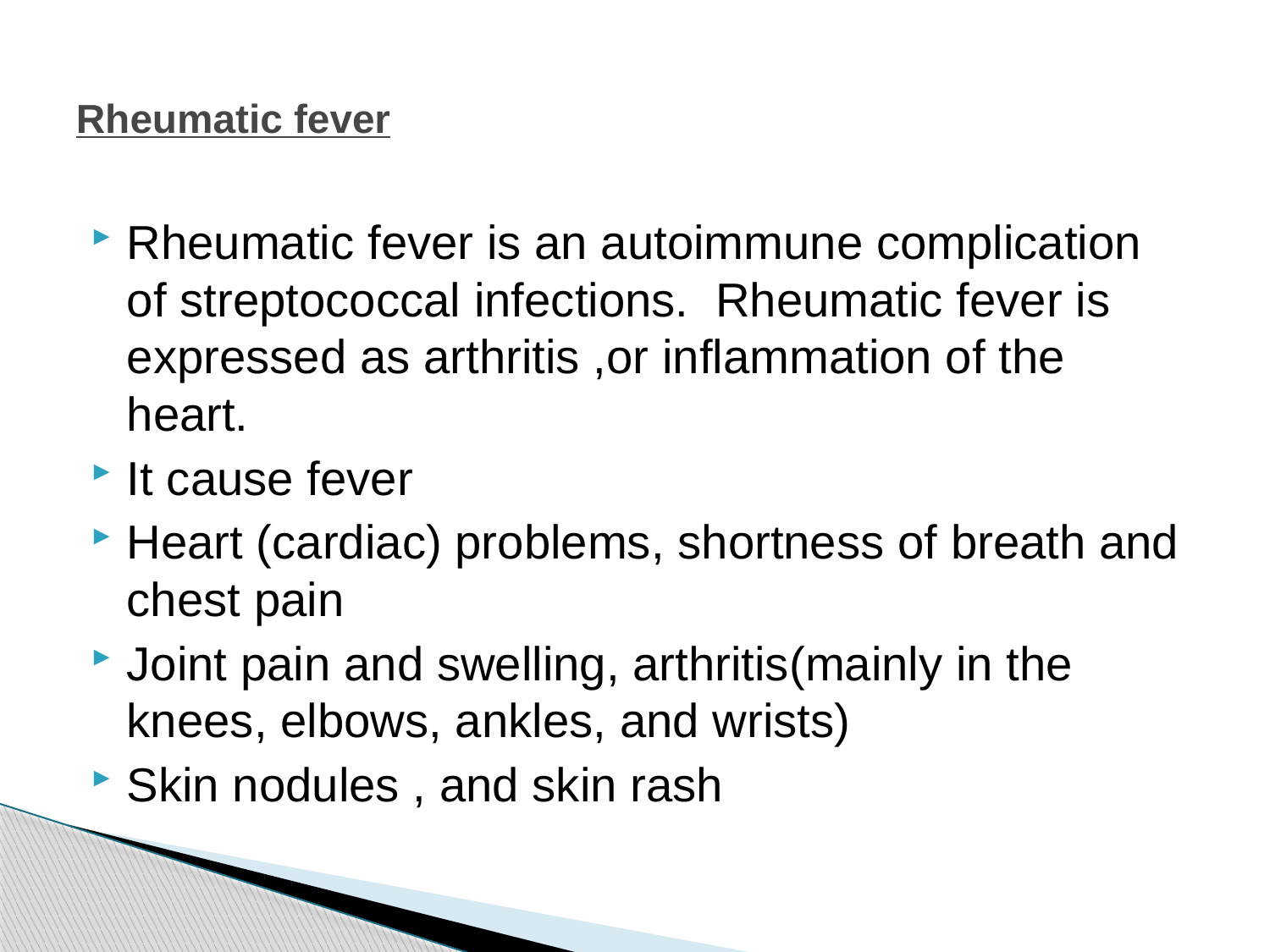

# Rheumatic fever
Rheumatic fever is an autoimmune complication of streptococcal infections.  Rheumatic fever is expressed as arthritis ,or inflammation of the heart.
It cause fever
Heart (cardiac) problems, shortness of breath and chest pain
Joint pain and swelling, arthritis(mainly in the knees, elbows, ankles, and wrists)
Skin nodules , and skin rash